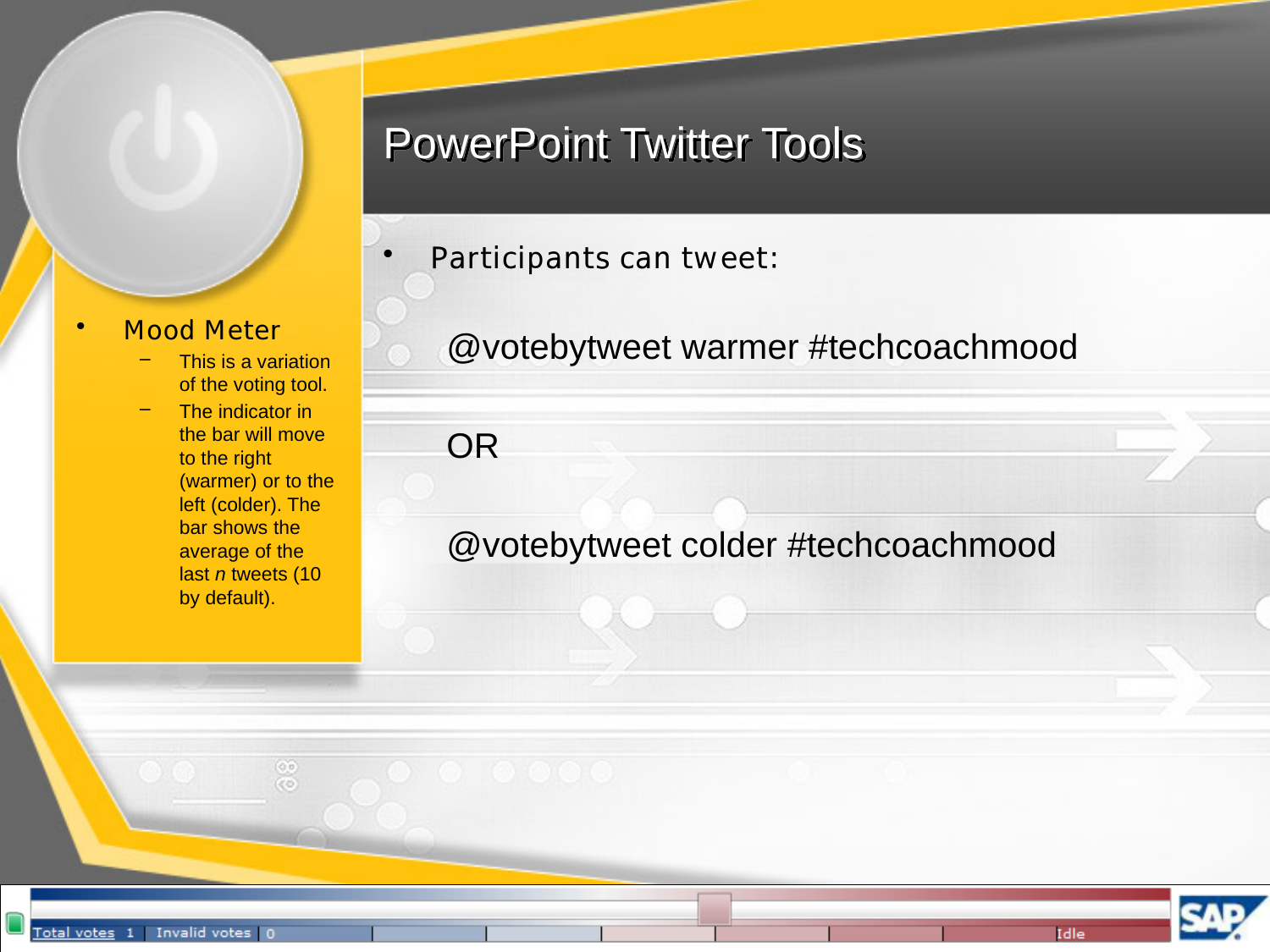

# PowerPoint Twitter Tools
Participants can tweet:

@votebytweet warmer #techcoachmood

OR

@votebytweet colder #techcoachmood
Mood Meter
This is a variation of the voting tool.
The indicator in the bar will move to the right (warmer) or to the left (colder). The bar shows the average of the last n tweets (10 by default).